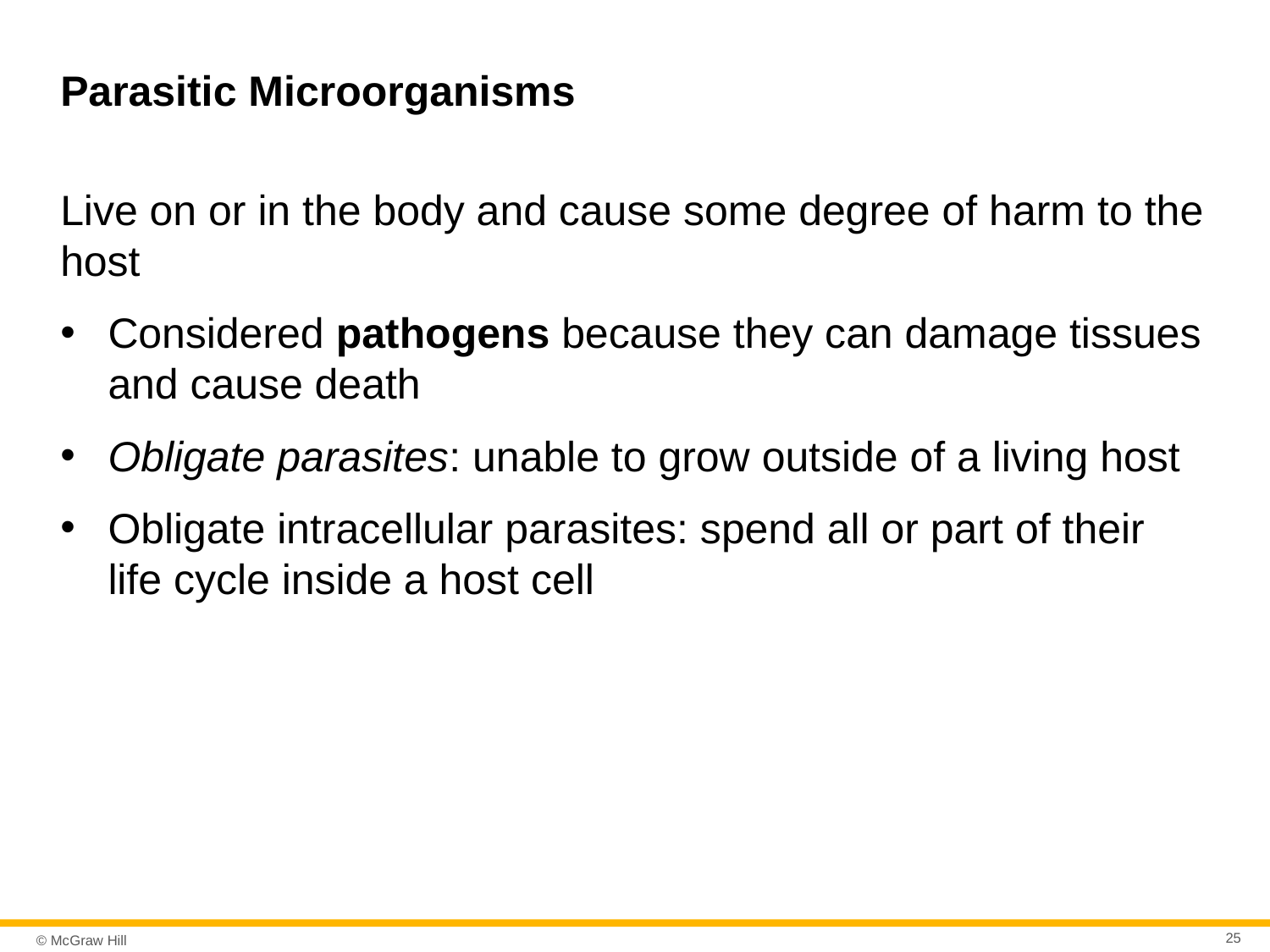

# Parasitic Microorganisms
Live on or in the body and cause some degree of harm to the host
Considered pathogens because they can damage tissues and cause death
Obligate parasites: unable to grow outside of a living host
Obligate intracellular parasites: spend all or part of their life cycle inside a host cell